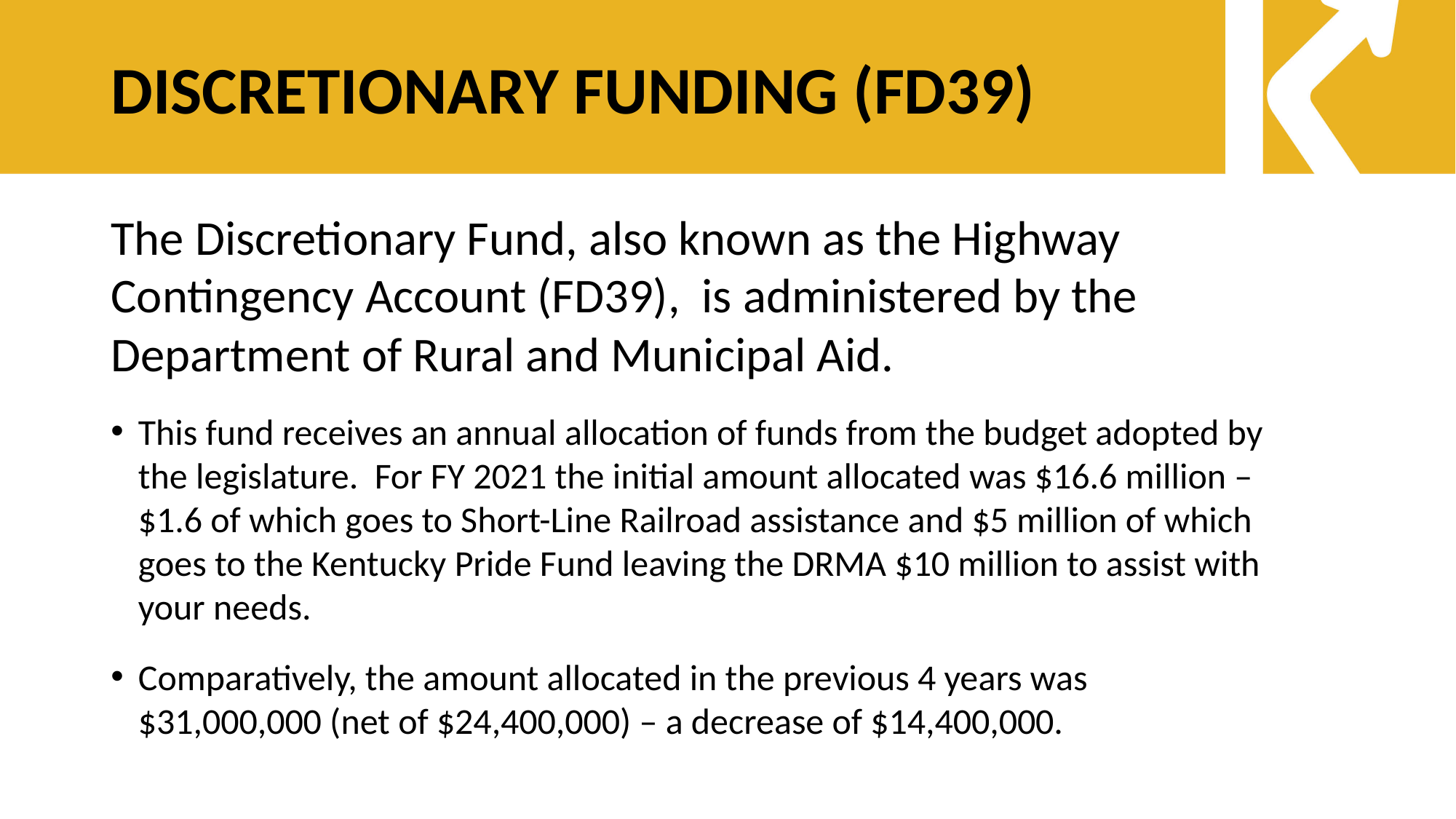

# DISCRETIONARY FUNDING (FD39)
The Discretionary Fund, also known as the Highway Contingency Account (FD39),  is administered by the Department of Rural and Municipal Aid.
This fund receives an annual allocation of funds from the budget adopted by the legislature.  For FY 2021 the initial amount allocated was $16.6 million – $1.6 of which goes to Short-Line Railroad assistance and $5 million of which goes to the Kentucky Pride Fund leaving the DRMA $10 million to assist with your needs.
Comparatively, the amount allocated in the previous 4 years was $31,000,000 (net of $24,400,000) – a decrease of $14,400,000.